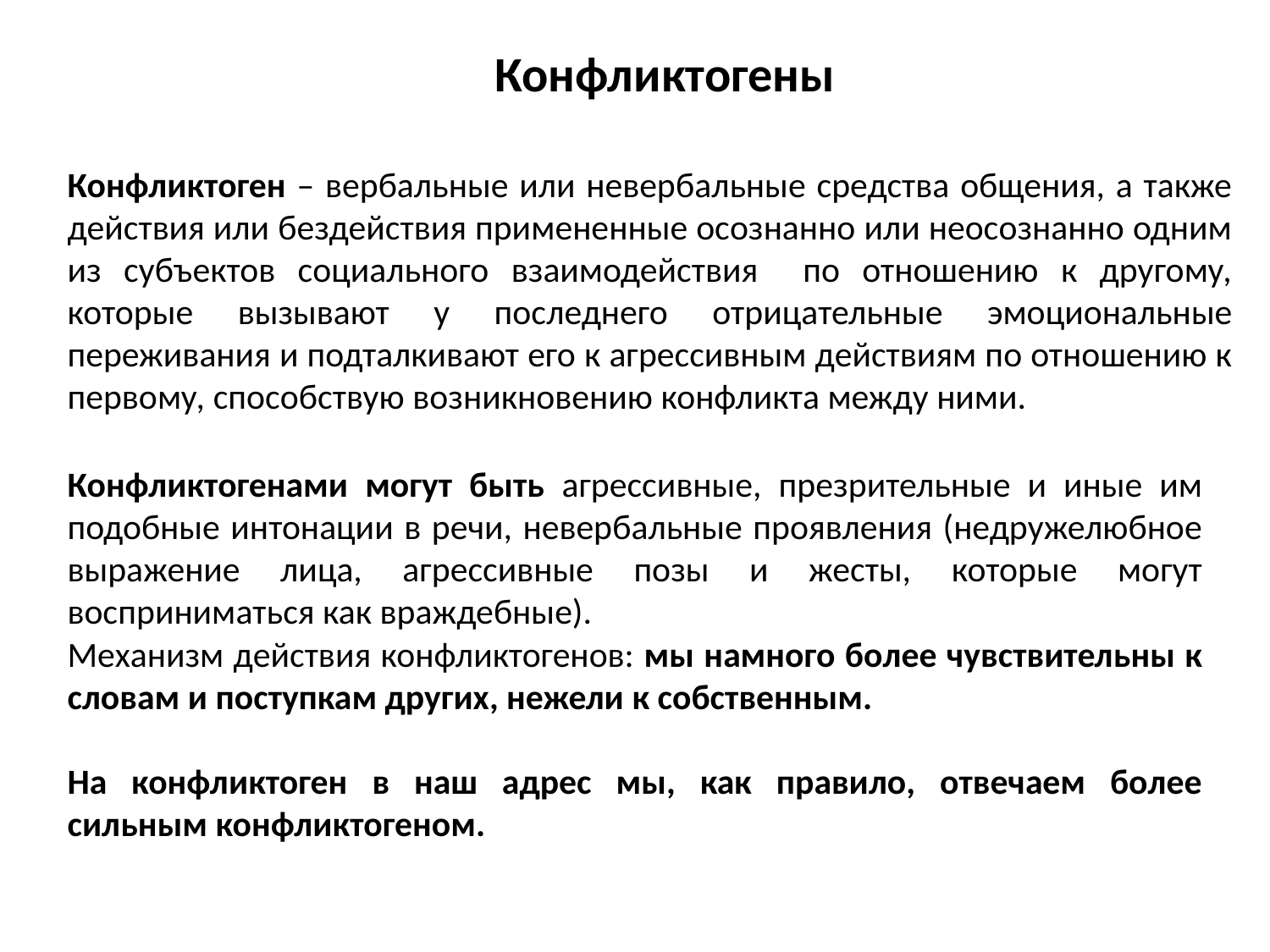

Конфликтогены
Конфликтоген – вербальные или невербальные средства общения, а также действия или бездействия примененные осознанно или неосознанно одним из субъектов социального взаимодействия  по отношению к другому, которые вызывают у последнего отрицательные эмоциональные переживания и подталкивают его к агрессивным действиям по отношению к первому, способствую возникновению конфликта между ними.
Конфликтогенами могут быть агрессивные, презрительные и иные им подобные интонации в речи, невербальные проявления (недружелюбное выражение лица, агрессивные позы и жесты, которые могут восприниматься как враждебные).
Механизм действия конфликтогенов: мы намного более чувствительны к словам и поступкам других, нежели к собственным.

На конфликтоген в наш адрес мы, как правило, отвечаем более сильным конфликтогеном.